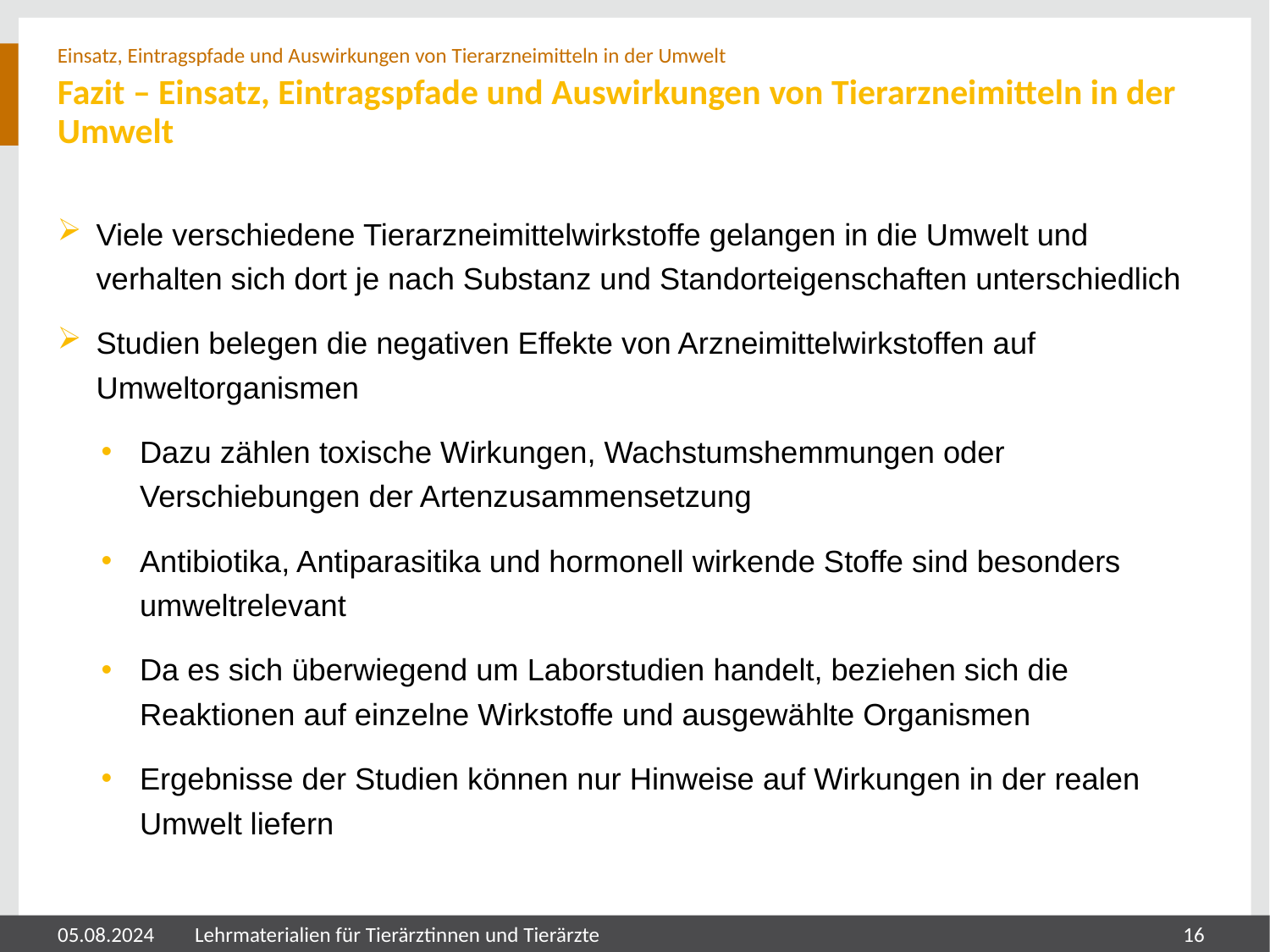

Einsatz, Eintragspfade und Auswirkungen von Tierarzneimitteln in der Umwelt
# Fazit – Einsatz, Eintragspfade und Auswirkungen von Tierarzneimitteln in der Umwelt
Viele verschiedene Tierarzneimittelwirkstoffe gelangen in die Umwelt und verhalten sich dort je nach Substanz und Standorteigenschaften unterschiedlich
Studien belegen die negativen Effekte von Arzneimittelwirkstoffen auf Umweltorganismen
Dazu zählen toxische Wirkungen, Wachstumshemmungen oder Verschiebungen der Artenzusammensetzung
Antibiotika, Antiparasitika und hormonell wirkende Stoffe sind besonders umweltrelevant
Da es sich überwiegend um Laborstudien handelt, beziehen sich die Reaktionen auf einzelne Wirkstoffe und ausgewählte Organismen
Ergebnisse der Studien können nur Hinweise auf Wirkungen in der realen Umwelt liefern
05.08.2024
Lehrmaterialien für Tierärztinnen und Tierärzte
16